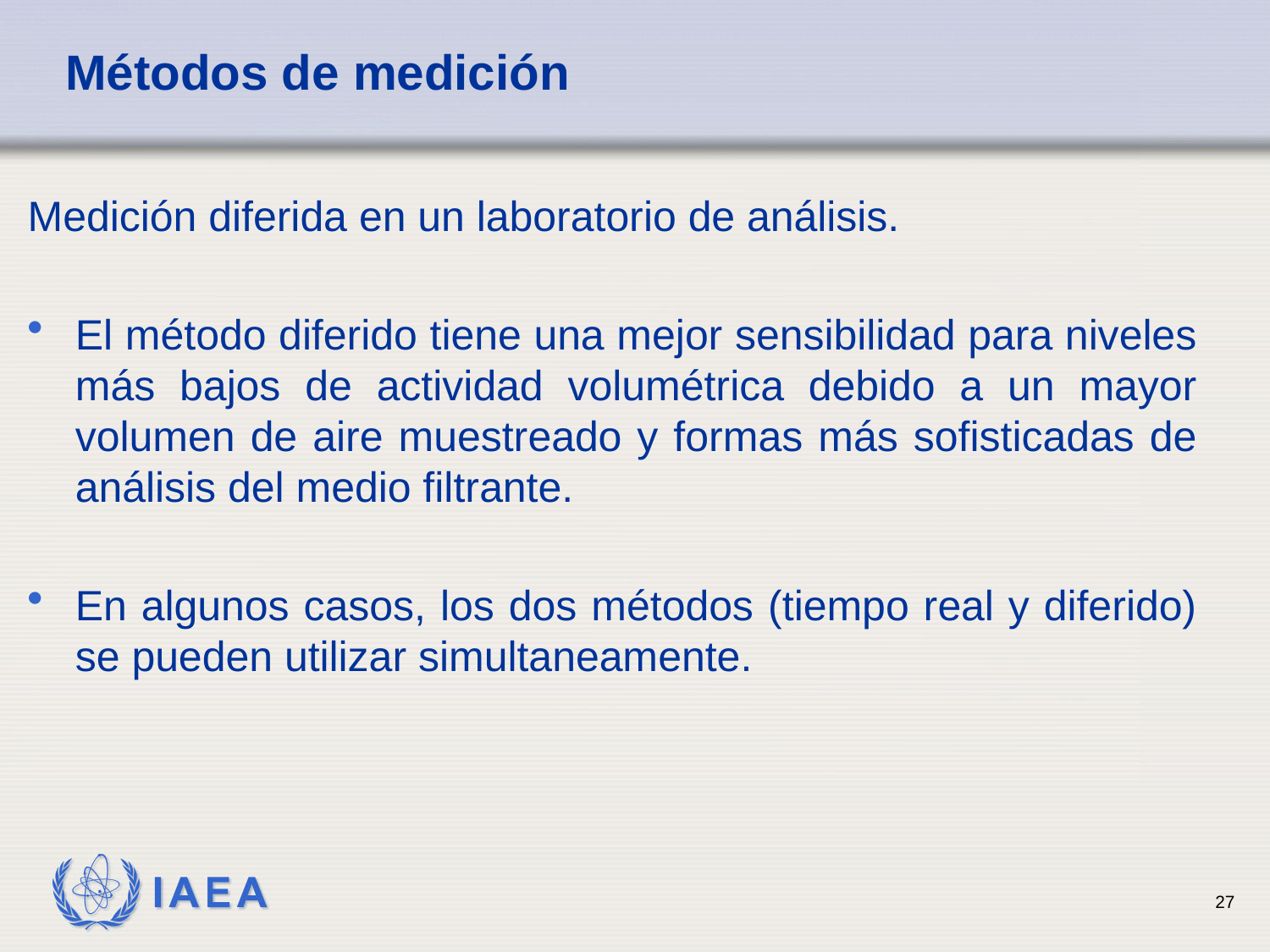

# Métodos de medición
Medición diferida en un laboratorio de análisis.

El método diferido tiene una mejor sensibilidad para niveles más bajos de actividad volumétrica debido a un mayor volumen de aire muestreado y formas más sofisticadas de análisis del medio filtrante.

En algunos casos, los dos métodos (tiempo real y diferido) se pueden utilizar simultaneamente.
27